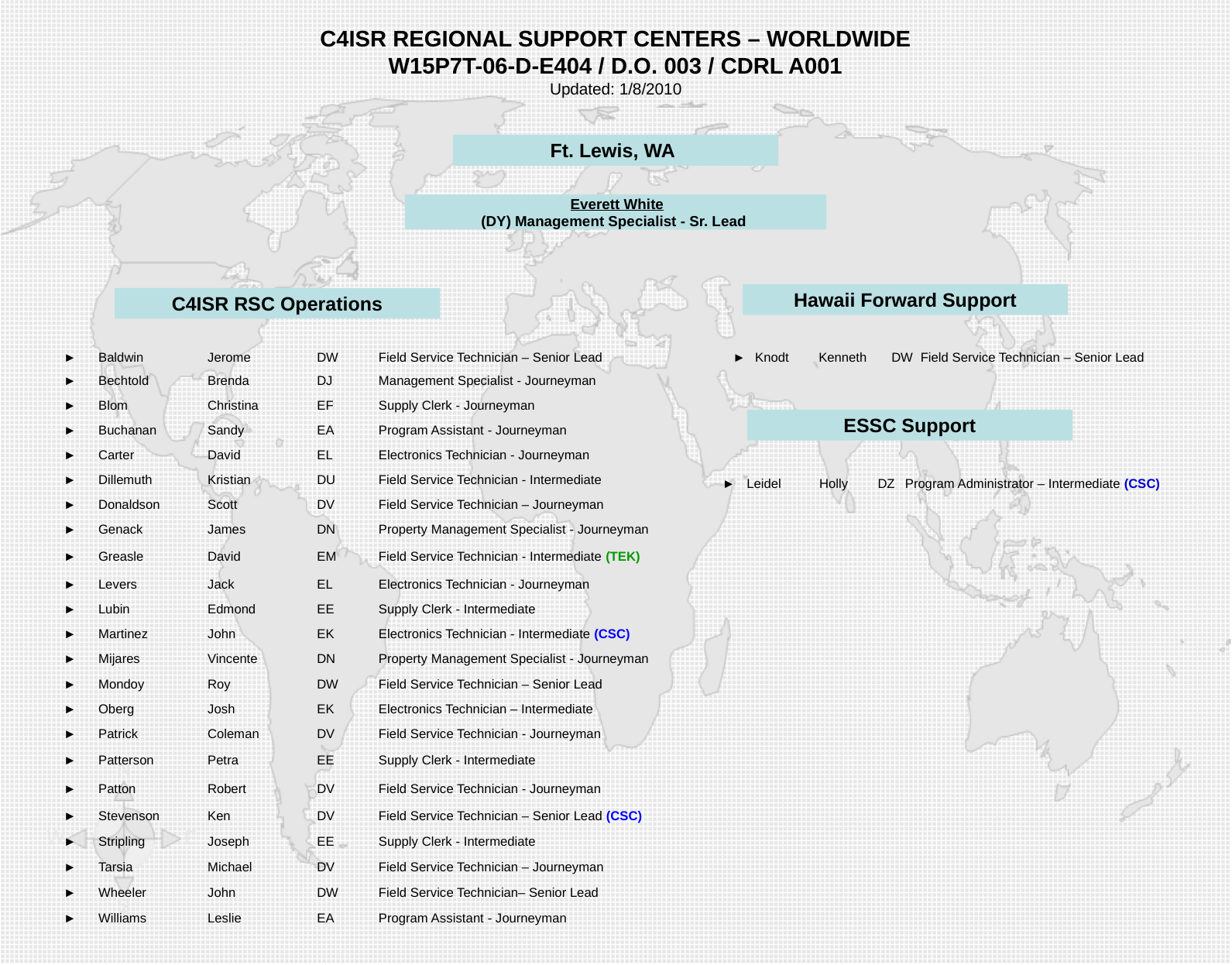

C4ISR REGIONAL SUPPORT CENTERS – WORLDWIDE
W15P7T-06-D-E404 / D.O. 003 / CDRL A001
Updated: 1/8/2010
Ft. Lewis, WA
 Everett White
(DY) Management Specialist - Sr. Lead
Hawaii Forward Support
C4ISR RSC Operations
| ► | Knodt | Kenneth | DW | Field Service Technician – Senior Lead |
| --- | --- | --- | --- | --- |
| ► | Baldwin | Jerome | DW | Field Service Technician – Senior Lead |
| --- | --- | --- | --- | --- |
| ► | Bechtold | Brenda | DJ | Management Specialist - Journeyman |
| ► | Blom | Christina | EF | Supply Clerk - Journeyman |
| ► | Buchanan | Sandy | EA | Program Assistant - Journeyman |
| ► | Carter | David | EL | Electronics Technician - Journeyman |
| ► | Dillemuth | Kristian | DU | Field Service Technician - Intermediate |
| ► | Donaldson | Scott | DV | Field Service Technician – Journeyman |
| ► | Genack | James | DN | Property Management Specialist - Journeyman |
| ► | Greasle | David | EM | Field Service Technician - Intermediate (TEK) |
| ► | Levers | Jack | EL | Electronics Technician - Journeyman |
| ► | Lubin | Edmond | EE | Supply Clerk - Intermediate |
| ► | Martinez | John | EK | Electronics Technician - Intermediate (CSC) |
| ► | Mijares | Vincente | DN | Property Management Specialist - Journeyman |
| ► | Mondoy | Roy | DW | Field Service Technician – Senior Lead |
| ► | Oberg | Josh | EK | Electronics Technician – Intermediate |
| ► | Patrick | Coleman | DV | Field Service Technician - Journeyman |
| ► | Patterson | Petra | EE | Supply Clerk - Intermediate |
| ► | Patton | Robert | DV | Field Service Technician - Journeyman |
| ► | Stevenson | Ken | DV | Field Service Technician – Senior Lead (CSC) |
| ► | Stripling | Joseph | EE | Supply Clerk - Intermediate |
| ► | Tarsia | Michael | DV | Field Service Technician – Journeyman |
| ► | Wheeler | John | DW | Field Service Technician– Senior Lead |
| ► | Williams | Leslie | EA | Program Assistant - Journeyman |
ESSC Support
| ► | Leidel | Holly | DZ | Program Administrator – Intermediate (CSC) |
| --- | --- | --- | --- | --- |